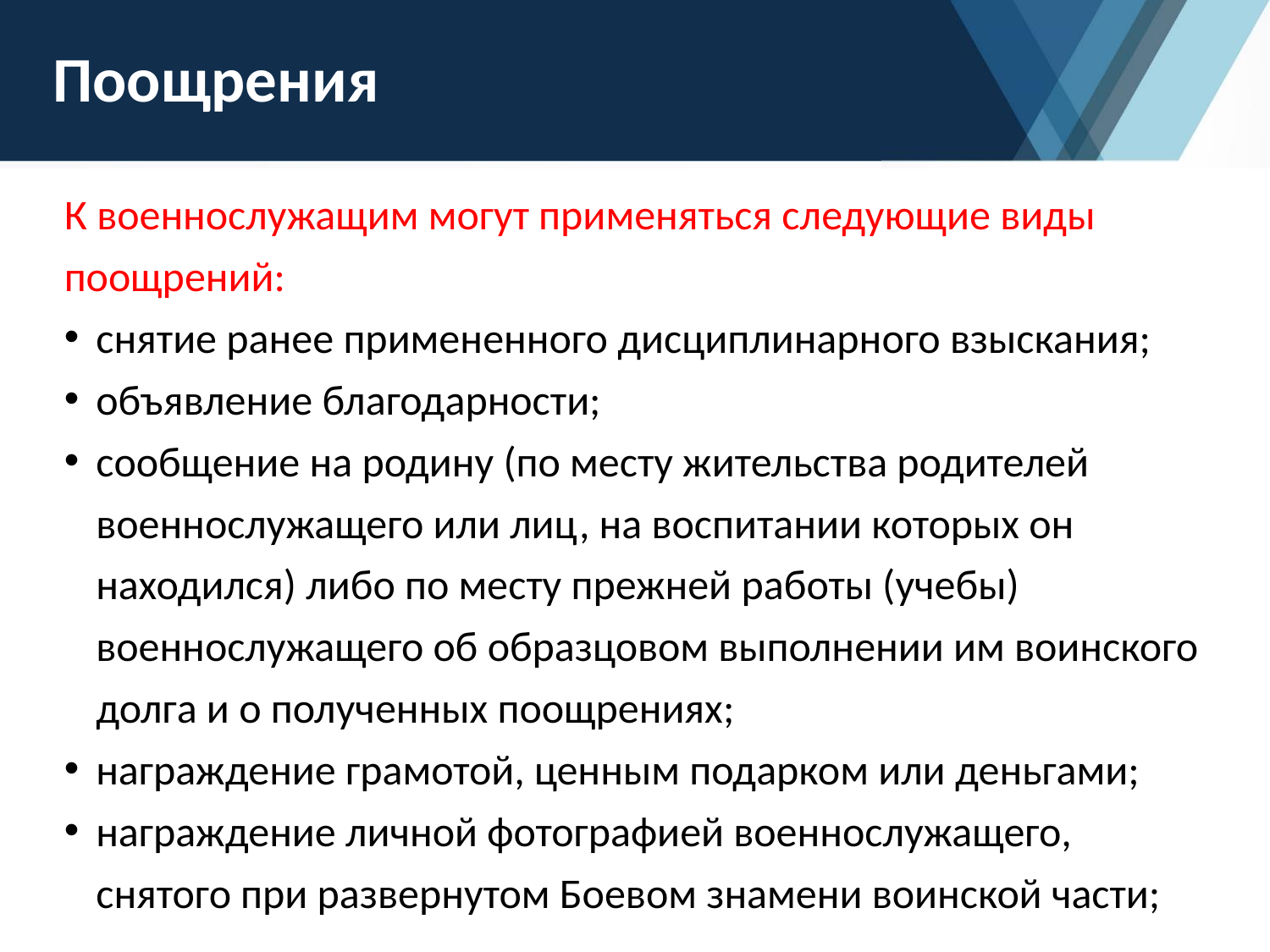

# Поощрения
К военнослужащим могут применяться следующие виды поощрений:
снятие ранее примененного дисциплинарного взыскания;
объявление благодарности;
сообщение на родину (по месту жительства родителей военнослужащего или лиц, на воспитании которых он находился) либо по месту прежней работы (учебы) военнослужащего об образцовом выполнении им воинского долга и о полученных поощрениях;
награждение грамотой, ценным подарком или деньгами;
награждение личной фотографией военнослужащего, снятого при развернутом Боевом знамени воинской части;